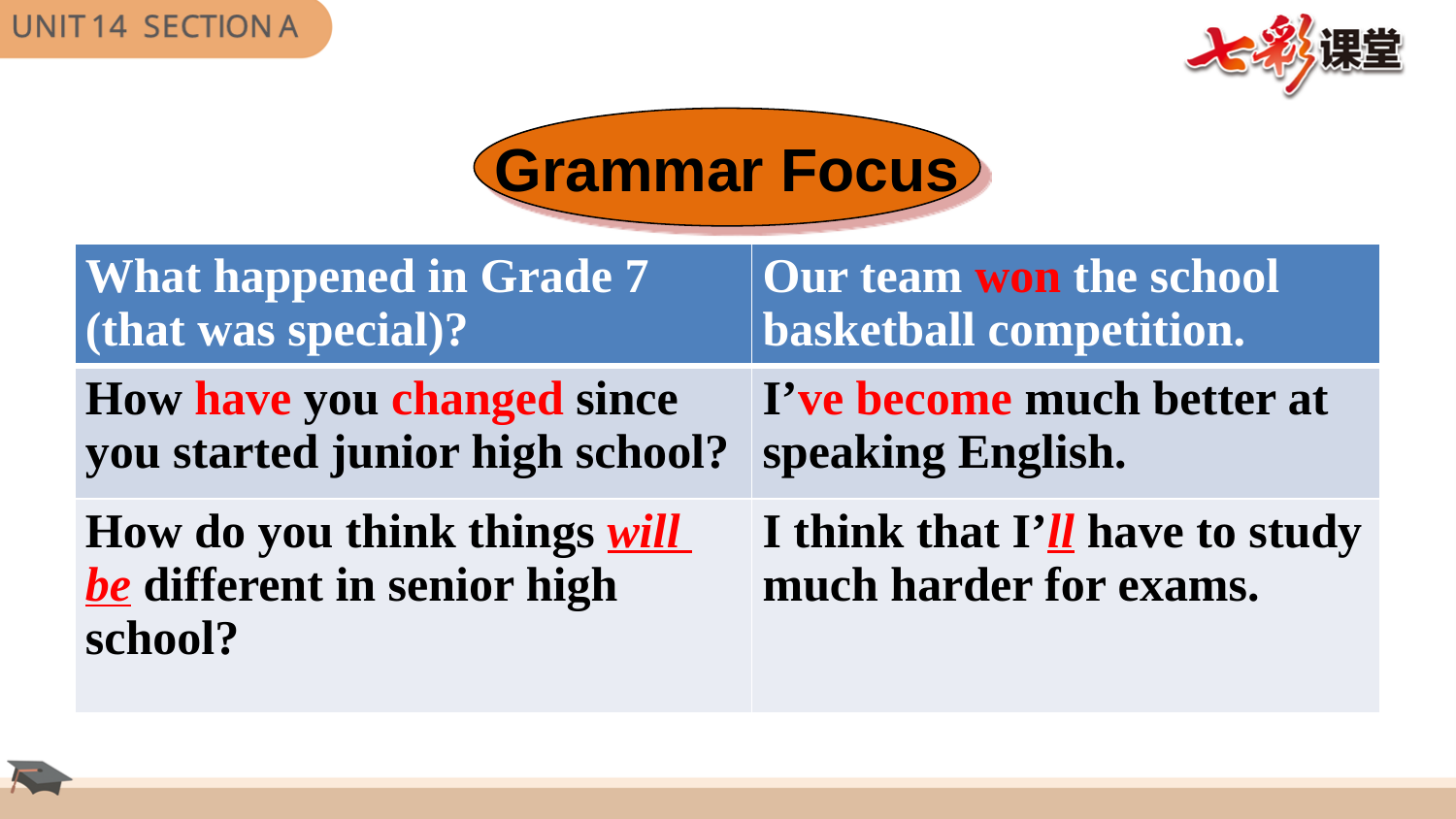

Grammar Focus
| What happened in Grade 7 (that was special)? | Our team won the school basketball competition. |
| --- | --- |
| How have you changed since you started junior high school? | I’ve become much better at speaking English. |
| How do you think things will be different in senior high school? | I think that I’ll have to study much harder for exams. |